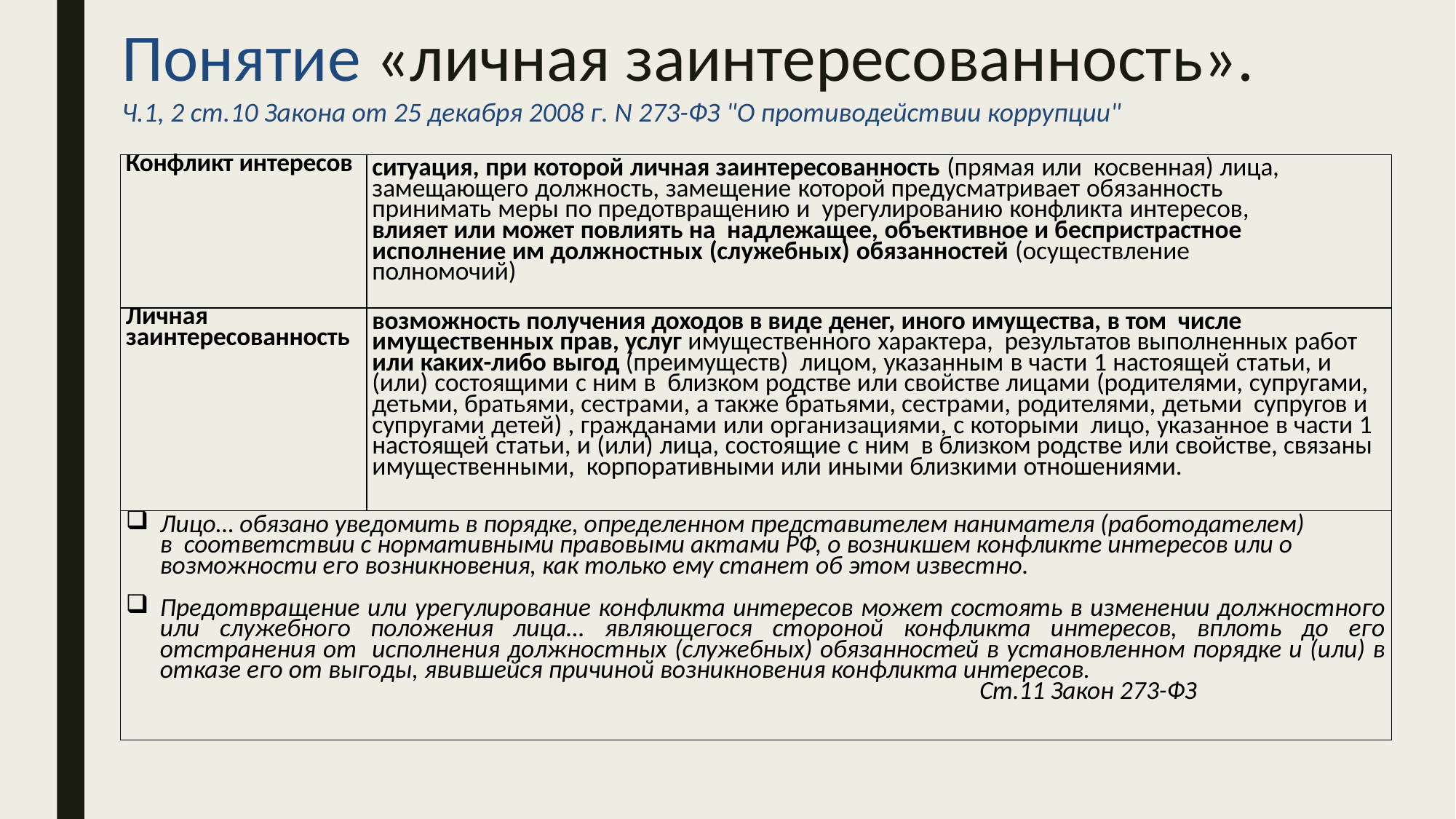

Понятие «личная заинтересованность».
Ч.1, 2 ст.10 Закона от 25 декабря 2008 г. N 273-ФЗ "О противодействии коррупции"
| Конфликт интересов | ситуация, при которой личная заинтересованность (прямая или косвенная) лица, замещающего должность, замещение которой предусматривает обязанность принимать меры по предотвращению и урегулированию конфликта интересов, влияет или может повлиять на надлежащее, объективное и беспристрастное исполнение им должностных (служебных) обязанностей (осуществление полномочий) |
| --- | --- |
| Личная заинтересованность | возможность получения доходов в виде денег, иного имущества, в том числе имущественных прав, услуг имущественного характера, результатов выполненных работ или каких-либо выгод (преимуществ) лицом, указанным в части 1 настоящей статьи, и (или) состоящими с ним в близком родстве или свойстве лицами (родителями, супругами, детьми, братьями, сестрами, а также братьями, сестрами, родителями, детьми супругов и супругами детей) , гражданами или организациями, с которыми лицо, указанное в части 1 настоящей статьи, и (или) лица, состоящие с ним в близком родстве или свойстве, связаны имущественными, корпоративными или иными близкими отношениями. |
| Лицо… обязано уведомить в порядке, определенном представителем нанимателя (работодателем) в соответствии с нормативными правовыми актами РФ, о возникшем конфликте интересов или о возможности его возникновения, как только ему станет об этом известно. Предотвращение или урегулирование конфликта интересов может состоять в изменении должностного или служебного положения лица… являющегося стороной конфликта интересов, вплоть до его отстранения от исполнения должностных (служебных) обязанностей в установленном порядке и (или) в отказе его от выгоды, явившейся причиной возникновения конфликта интересов. Ст.11 Закон 273-ФЗ |  |